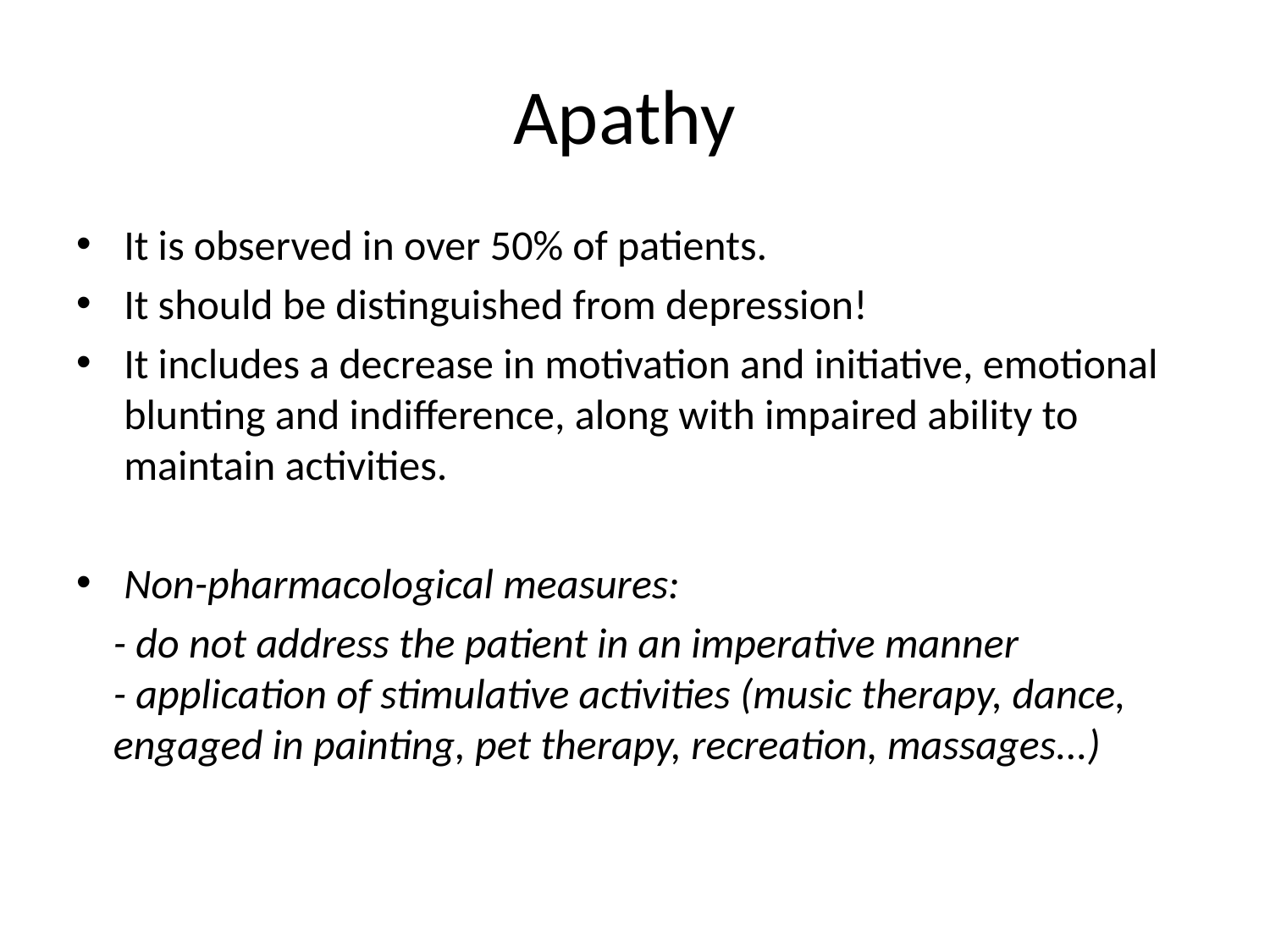

# Apathy
It is observed in over 50% of patients.
It should be distinguished from depression!
It includes a decrease in motivation and initiative, emotional blunting and indifference, along with impaired ability to maintain activities.

Non-pharmacological measures:
- do not address the patient in an imperative manner
- application of stimulative activities (music therapy, dance,
engaged in painting, pet therapy, recreation, massages...)